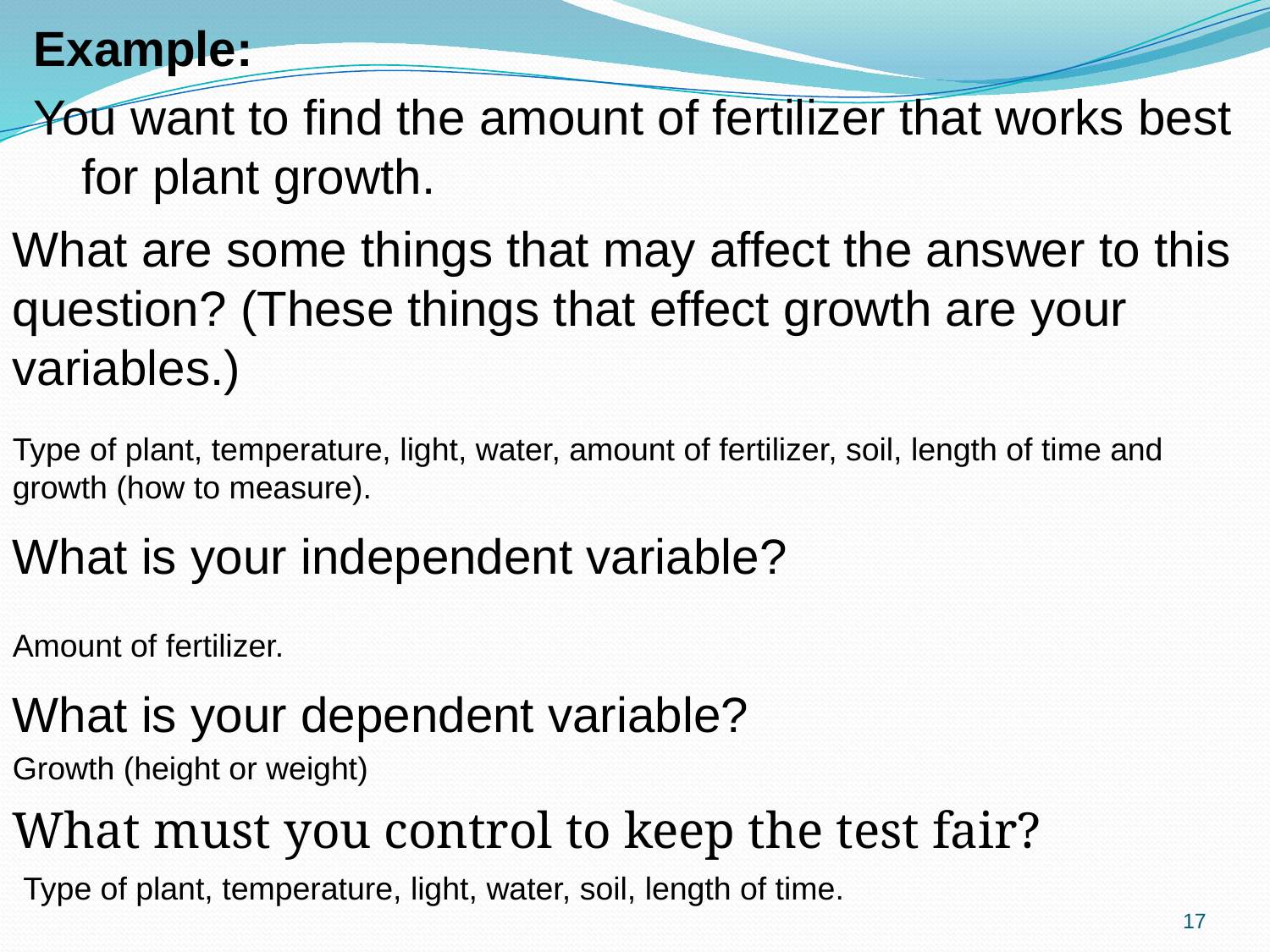

Example:
You want to find the amount of fertilizer that works best for plant growth.

What are some things that may affect the answer to this question? (These things that effect growth are your variables.)

Type of plant, temperature, light, water, amount of fertilizer, soil, length of time and growth (how to measure).

What is your independent variable?

Amount of fertilizer.

What is your dependent variable?

Growth (height or weight)

What must you control to keep the test fair?

Type of plant, temperature, light, water, soil, length of time.

17